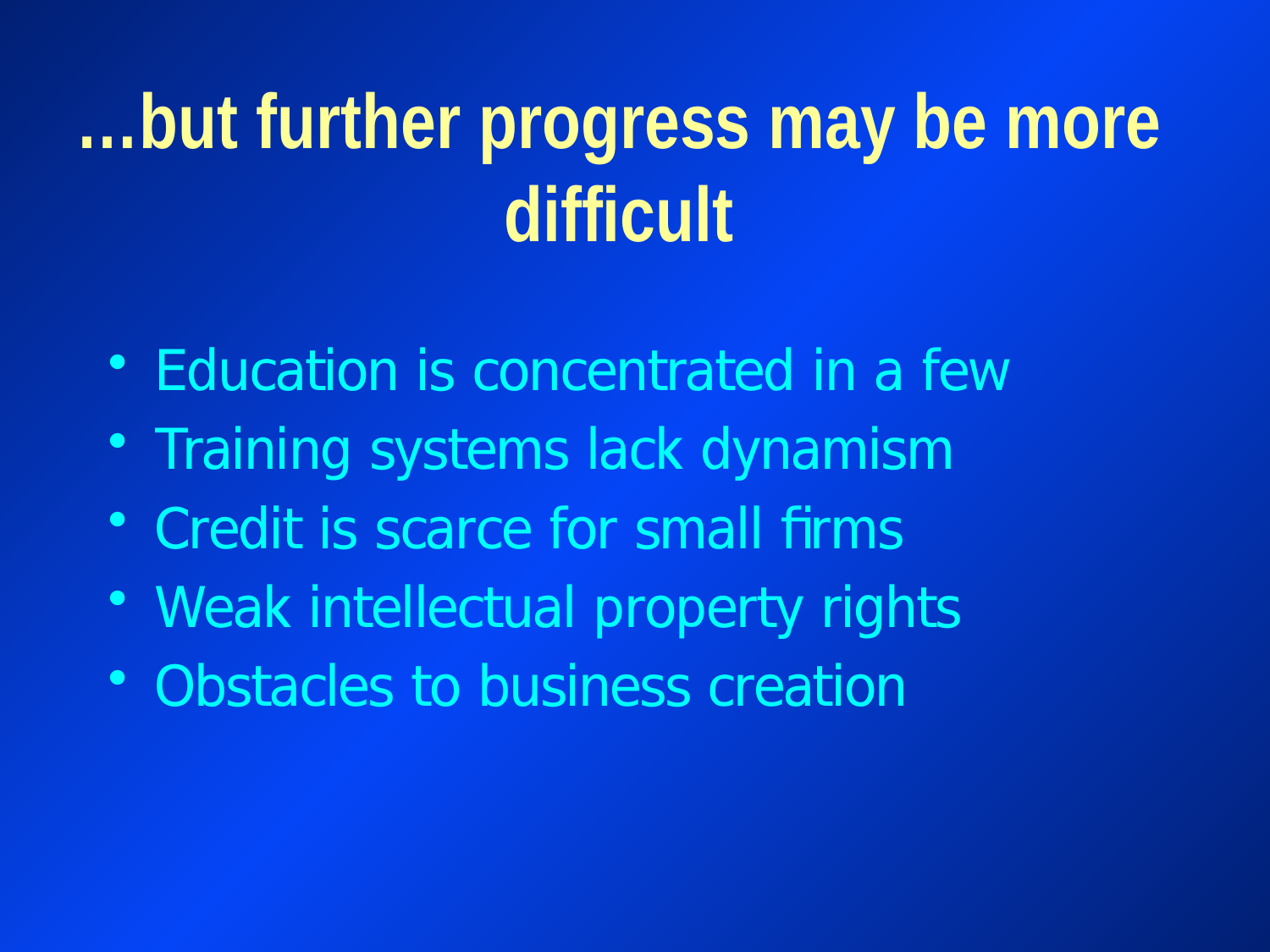

# …but further progress may be more difficult
Education is concentrated in a few
Training systems lack dynamism
Credit is scarce for small firms
Weak intellectual property rights
Obstacles to business creation